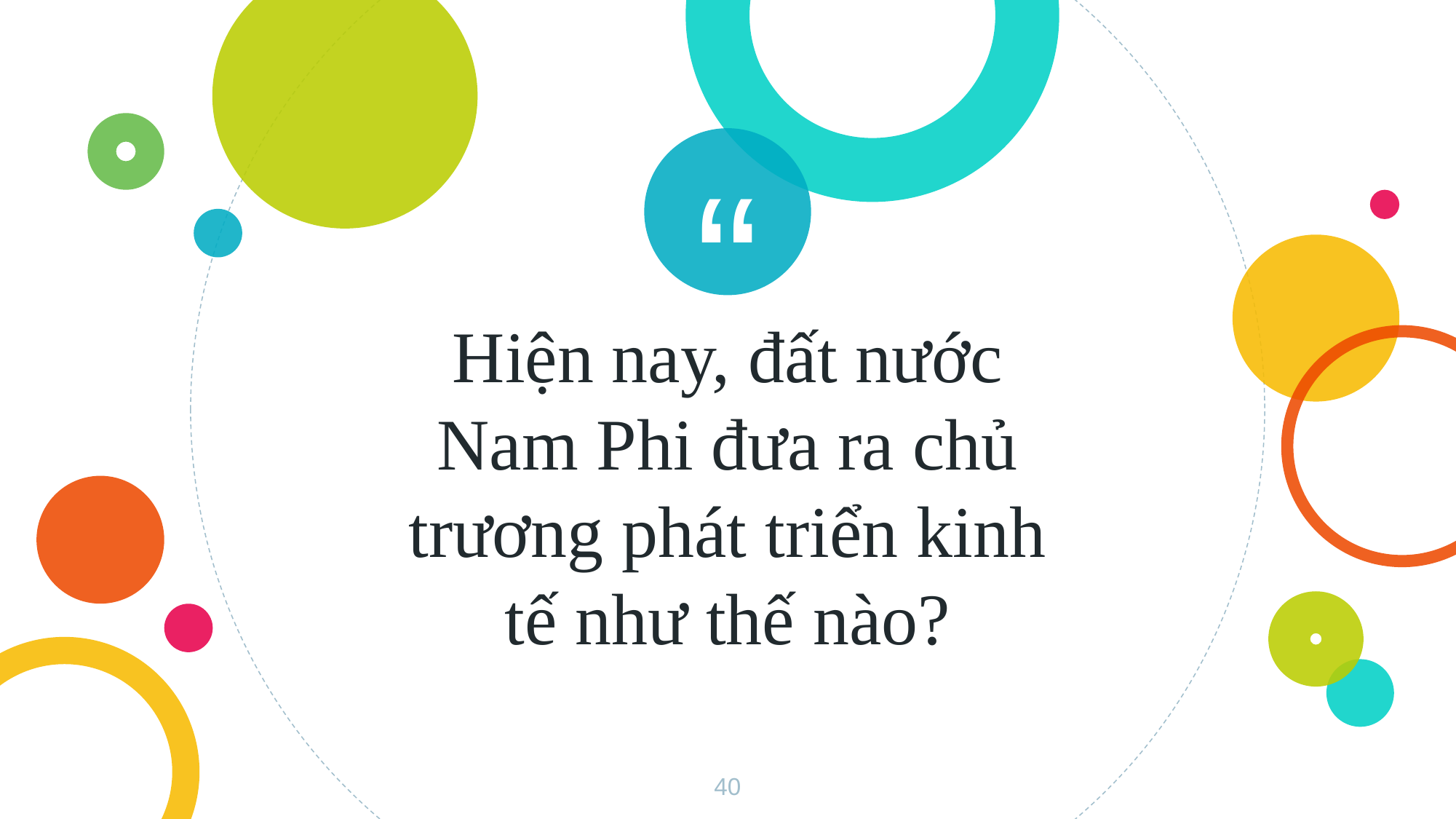

Hiện nay, đất nước Nam Phi đưa ra chủ trương phát triển kinh tế như thế nào?
40